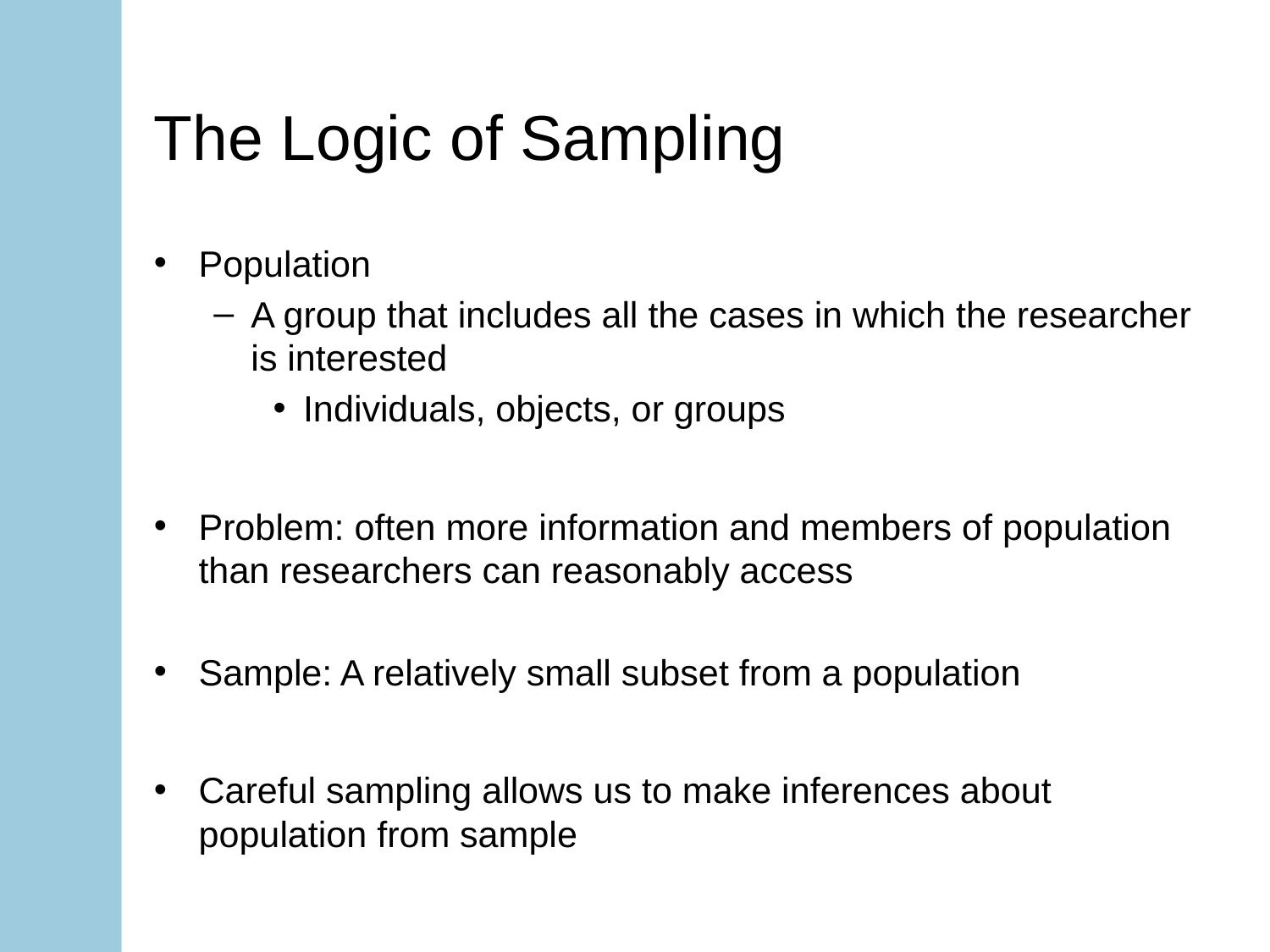

# The Logic of Sampling
Population
A group that includes all the cases in which the researcher is interested
Individuals, objects, or groups

Problem: often more information and members of population than researchers can reasonably access

Sample: A relatively small subset from a population

Careful sampling allows us to make inferences about population from sample